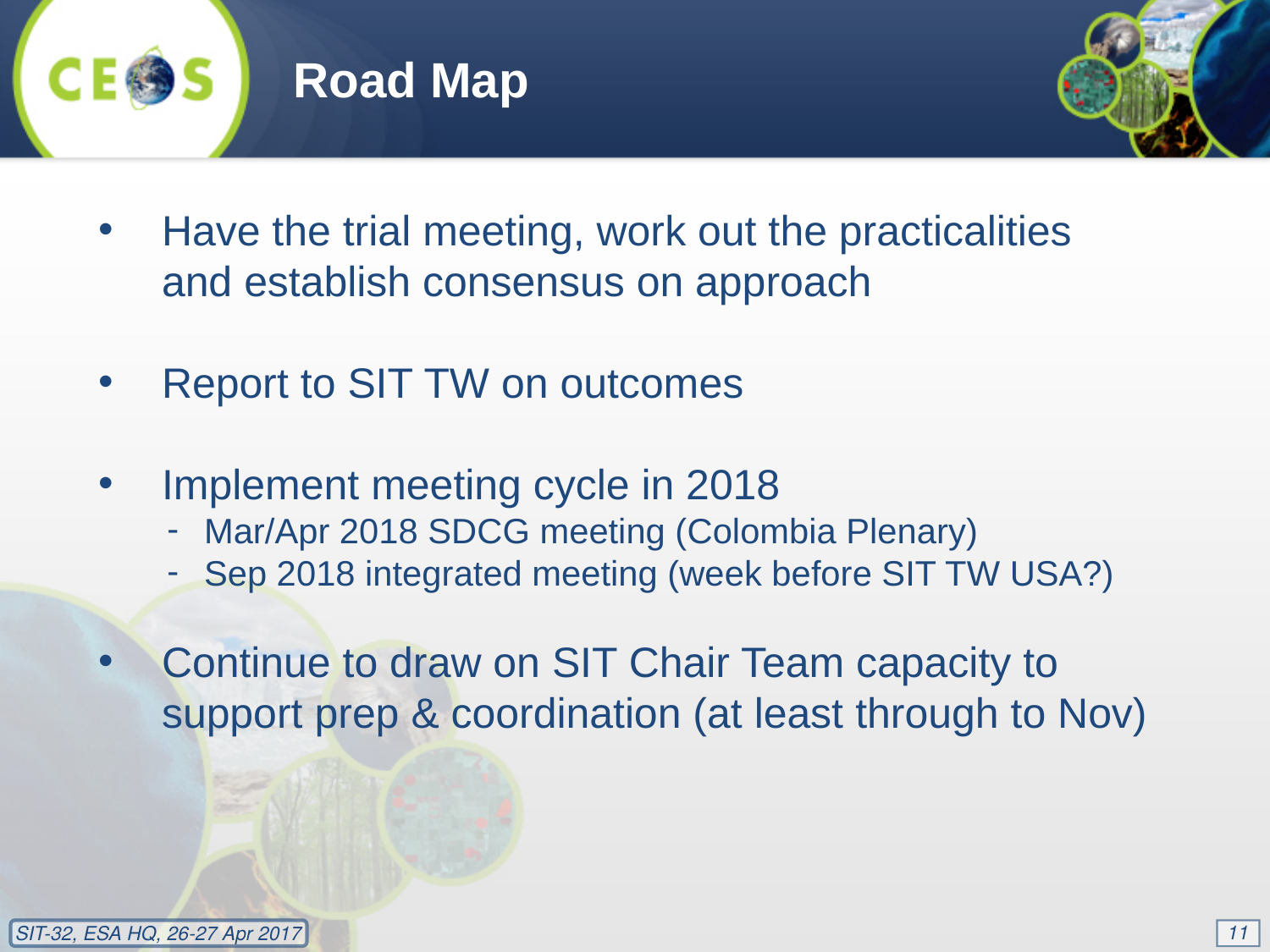

Road Map

Have the trial meeting, work out the practicalities
and establish consensus on approach

Report to SIT TW on outcomes

Implement meeting cycle in 2018
Mar/Apr 2018 SDCG meeting (Colombia Plenary)
Sep 2018 integrated meeting (week before SIT TW USA?)

Continue to draw on SIT Chair Team capacity to
support prep & coordination (at least through to Nov)

11